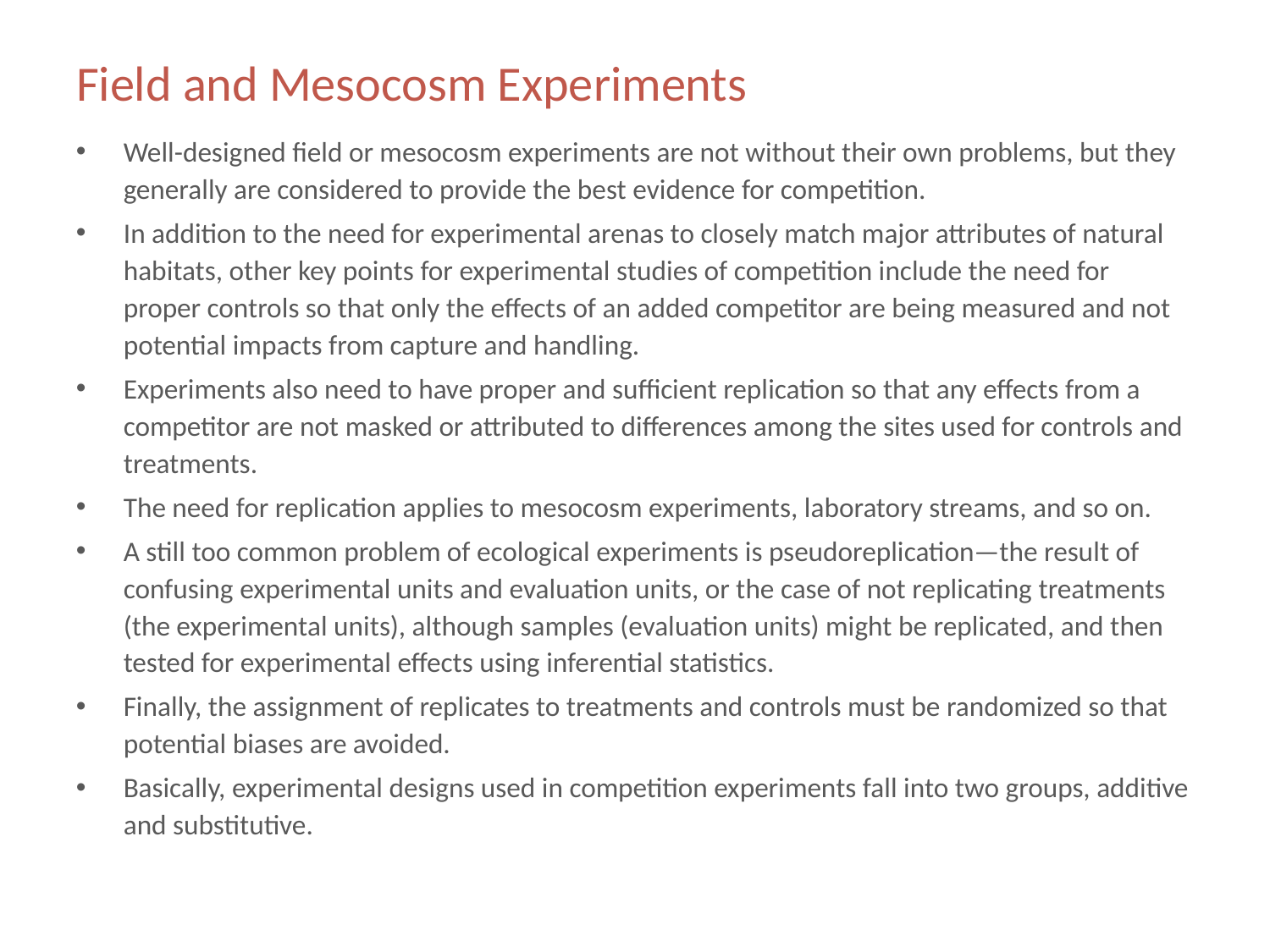

# Field and Mesocosm Experiments
Well-designed field or mesocosm experiments are not without their own problems, but they generally are considered to provide the best evidence for competition.
In addition to the need for experimental arenas to closely match major attributes of natural habitats, other key points for experimental studies of competition include the need for proper controls so that only the effects of an added competitor are being measured and not potential impacts from capture and handling.
Experiments also need to have proper and sufficient replication so that any effects from a competitor are not masked or attributed to differences among the sites used for controls and treatments.
The need for replication applies to mesocosm experiments, laboratory streams, and so on.
A still too common problem of ecological experiments is pseudoreplication—the result of confusing experimental units and evaluation units, or the case of not replicating treatments (the experimental units), although samples (evaluation units) might be replicated, and then tested for experimental effects using inferential statistics.
Finally, the assignment of replicates to treatments and controls must be randomized so that potential biases are avoided.
Basically, experimental designs used in competition experiments fall into two groups, additive and substitutive.